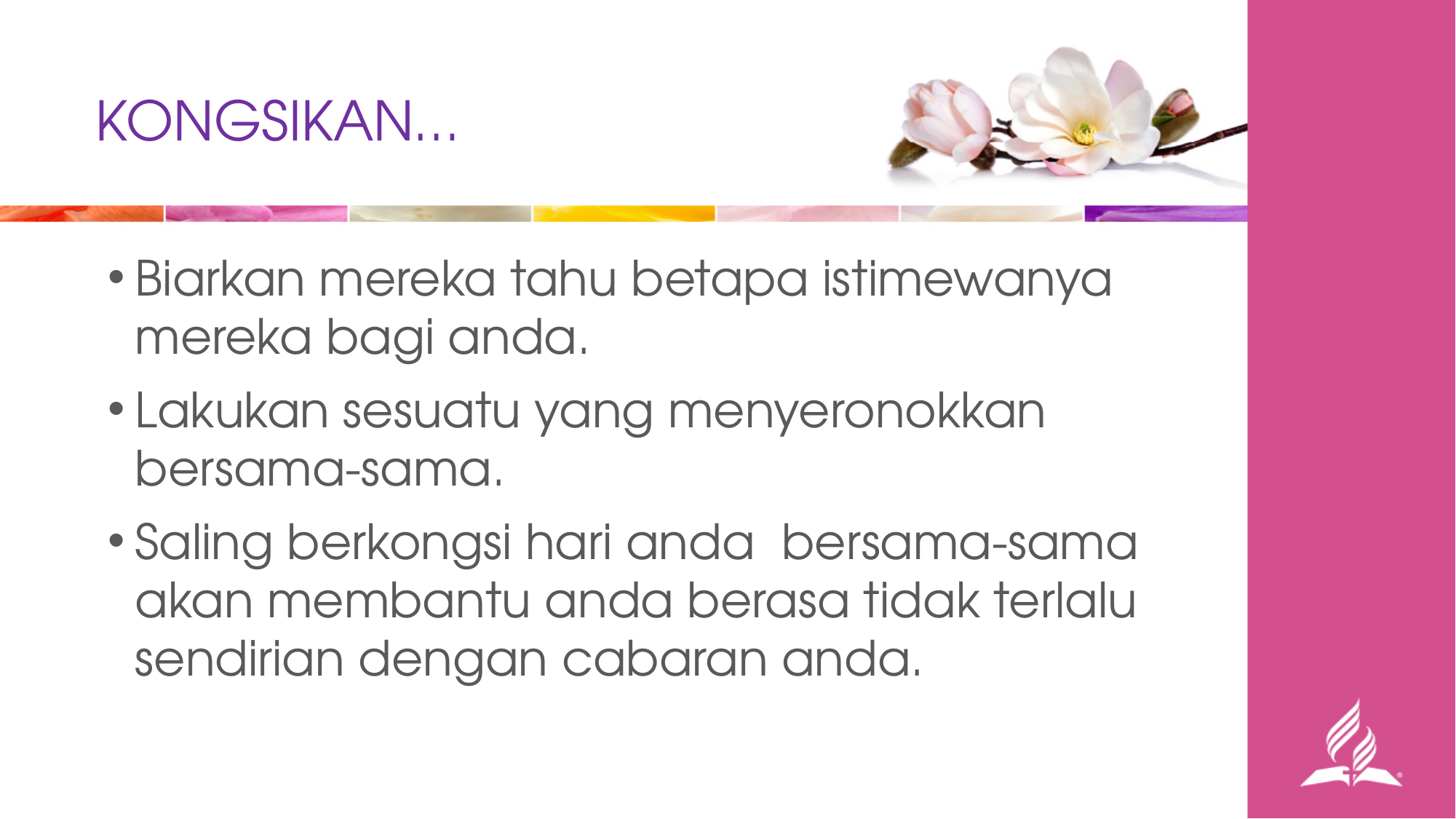

KONGSIKAN…
Biarkan mereka tahu betapa istimewanya mereka bagi anda.
Lakukan sesuatu yang menyeronokkan bersama-sama.
Saling berkongsi hari anda  bersama-sama akan membantu anda berasa tidak terlalu sendirian dengan cabaran anda.